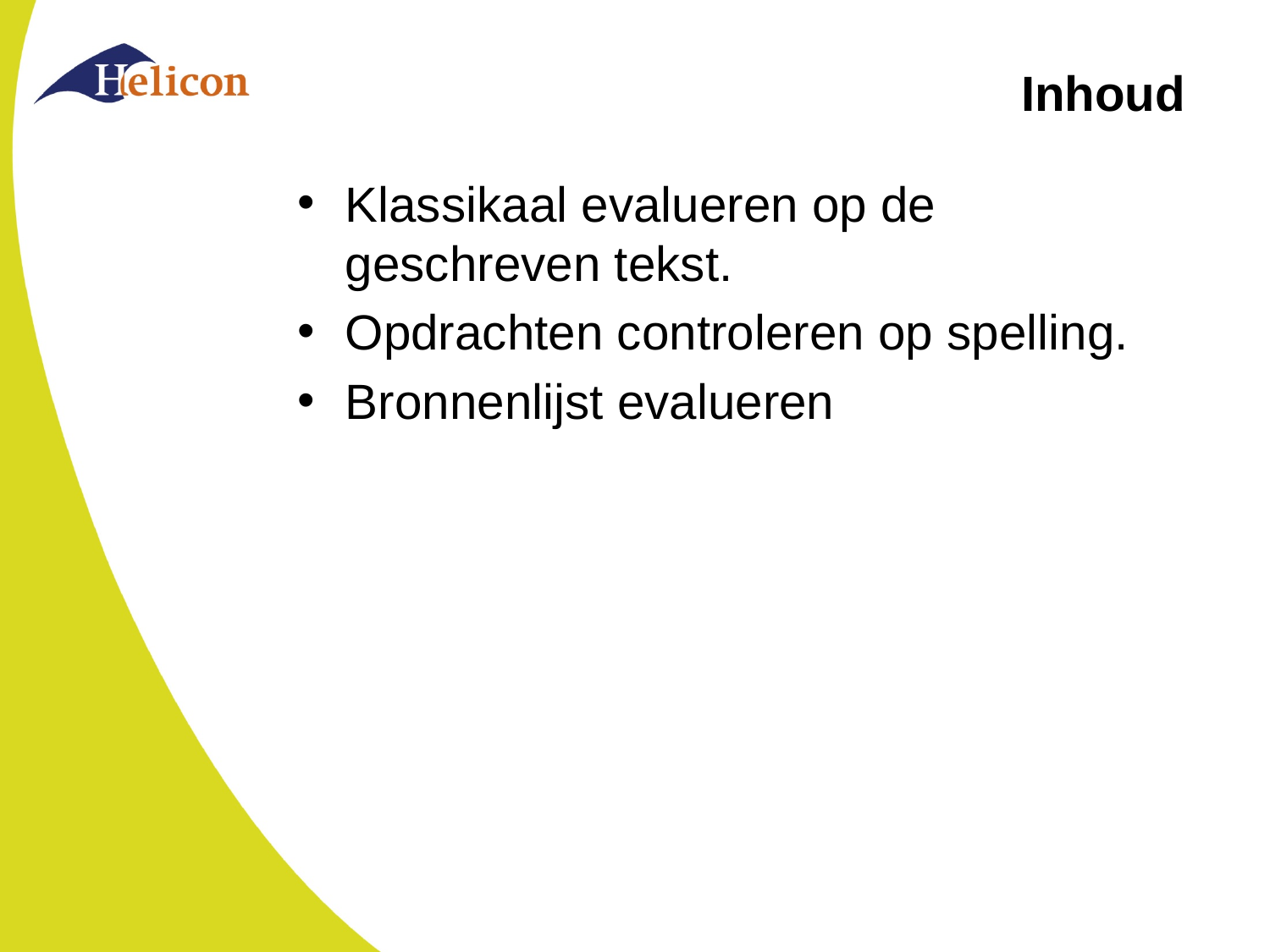

# Inhoud
Klassikaal evalueren op de geschreven tekst.
Opdrachten controleren op spelling.
Bronnenlijst evalueren